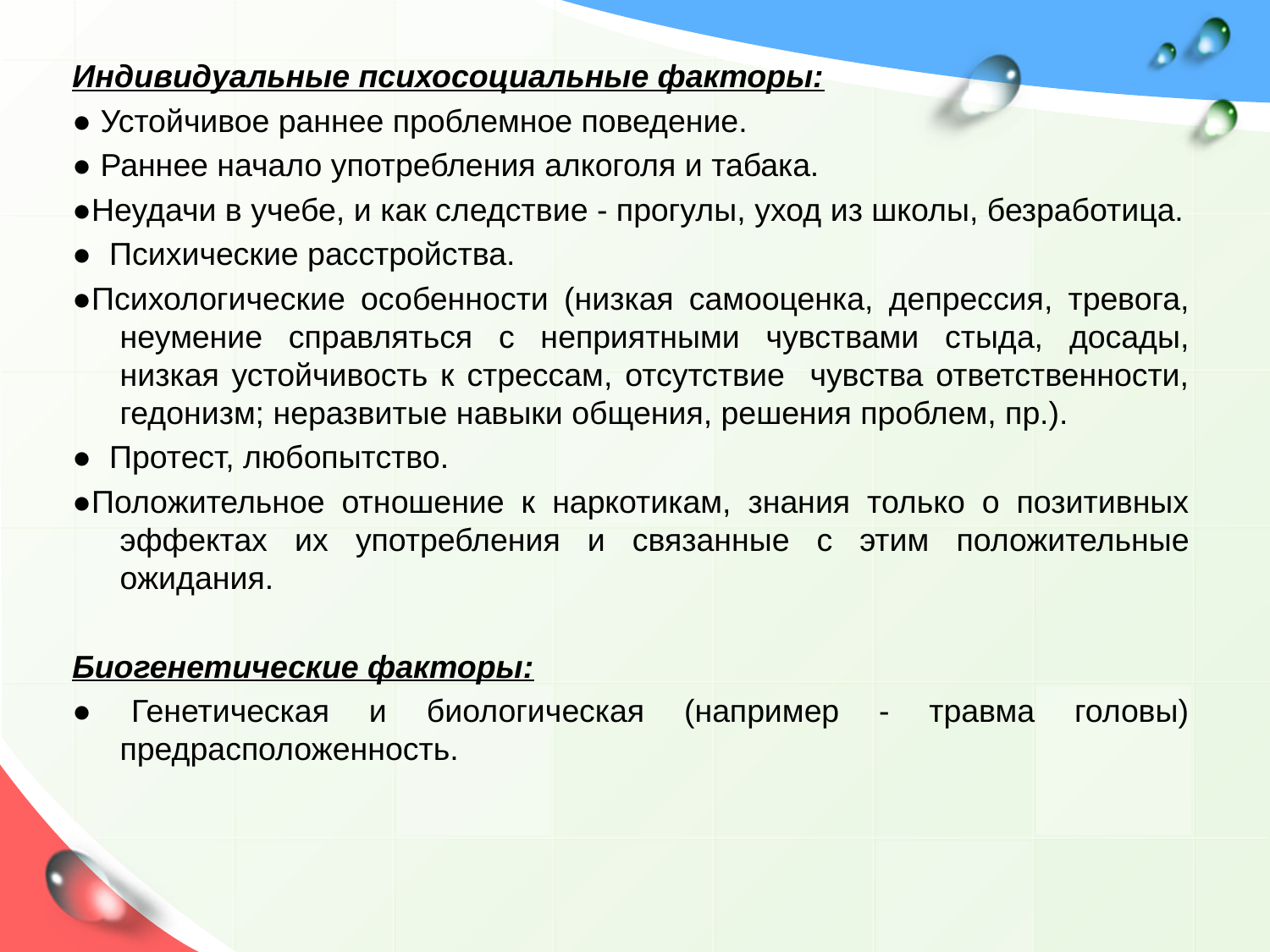

Индивидуальные психосоциальные факторы:
● Устойчивое раннее проблемное поведение.
● Раннее начало употребления алкоголя и табака.
●Неудачи в учебе, и как следствие - прогулы, уход из школы, безработица.
●  Психические расстройства.
●Психологические особенности (низкая самооценка, депрессия, тревога, неумение справляться с неприятными чувствами стыда, досады,
низкая устойчивость к стрессам, отсутствие  чувства ответственности,
гедонизм; неразвитые навыки общения, решения проблем, пр.).
●  Протест, любопытство.
●Положительное отношение к наркотикам, знания только о позитивных эффектах их употребления и связанные с этим положительные
ожидания.

Биогенетические факторы:
● Генетическая и биологическая (например - травма головы)
предрасположенность.